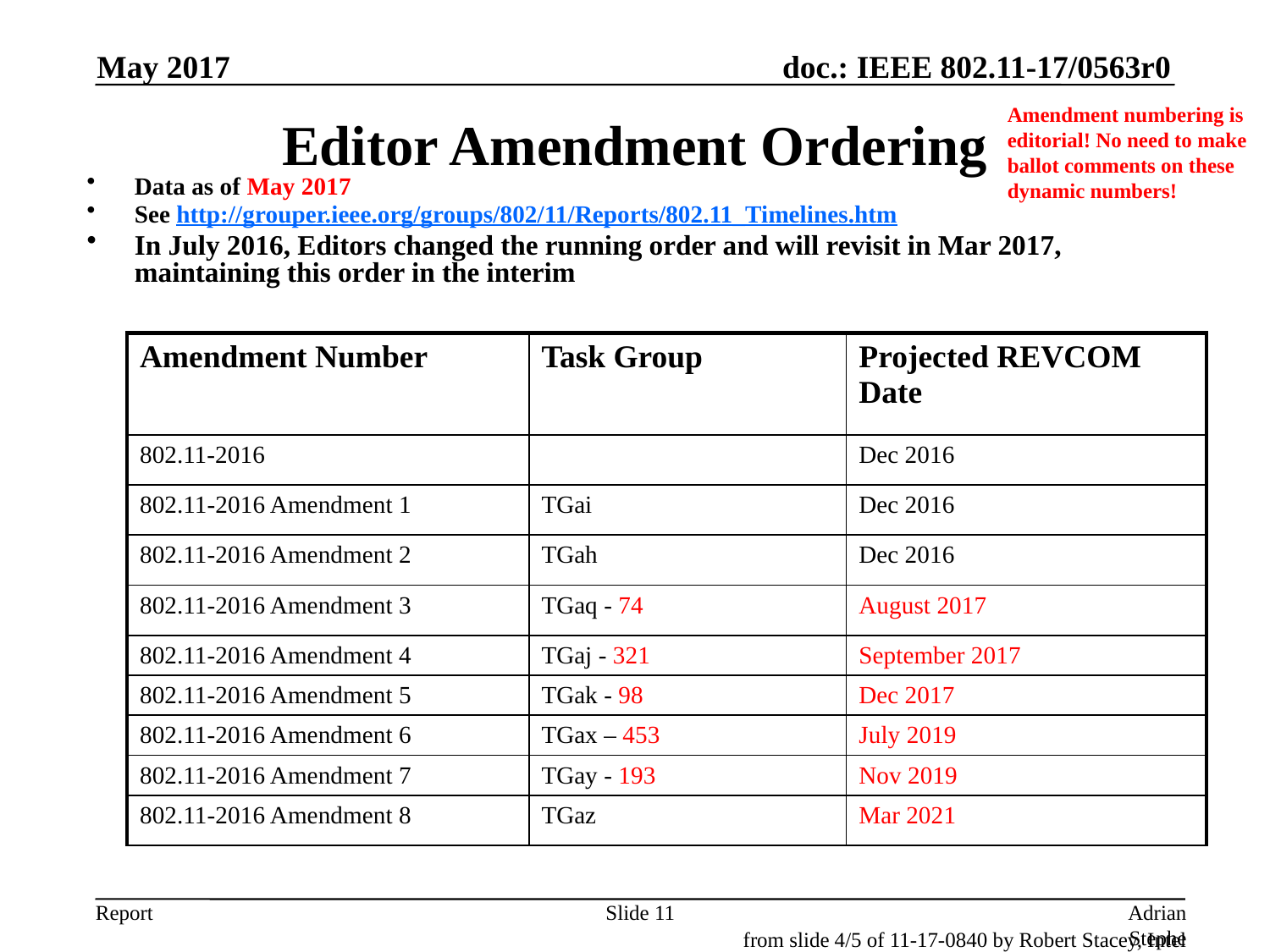

May 2017
# Editor Amendment Ordering
Amendment numbering is editorial! No need to make ballot comments on these dynamic numbers!
Data as of May 2017
See http://grouper.ieee.org/groups/802/11/Reports/802.11_Timelines.htm
In July 2016, Editors changed the running order and will revisit in Mar 2017, maintaining this order in the interim
| Amendment Number | Task Group | Projected REVCOM Date |
| --- | --- | --- |
| 802.11-2016 |  | Dec 2016 |
| 802.11-2016 Amendment 1 | TGai | Dec 2016 |
| 802.11-2016 Amendment 2 | TGah | Dec 2016 |
| 802.11-2016 Amendment 3 | TGaq - 74 | August 2017 |
| 802.11-2016 Amendment 4 | TGaj - 321 | September 2017 |
| 802.11-2016 Amendment 5 | TGak - 98 | Dec 2017 |
| 802.11-2016 Amendment 6 | TGax – 453 | July 2019 |
| 802.11-2016 Amendment 7 | TGay - 193 | Nov 2019 |
| 802.11-2016 Amendment 8 | TGaz | Mar 2021 |
Slide 11
Adrian Stephens, Intel Corporation
from slide 4/5 of 11-17-0840 by Robert Stacey, Intel